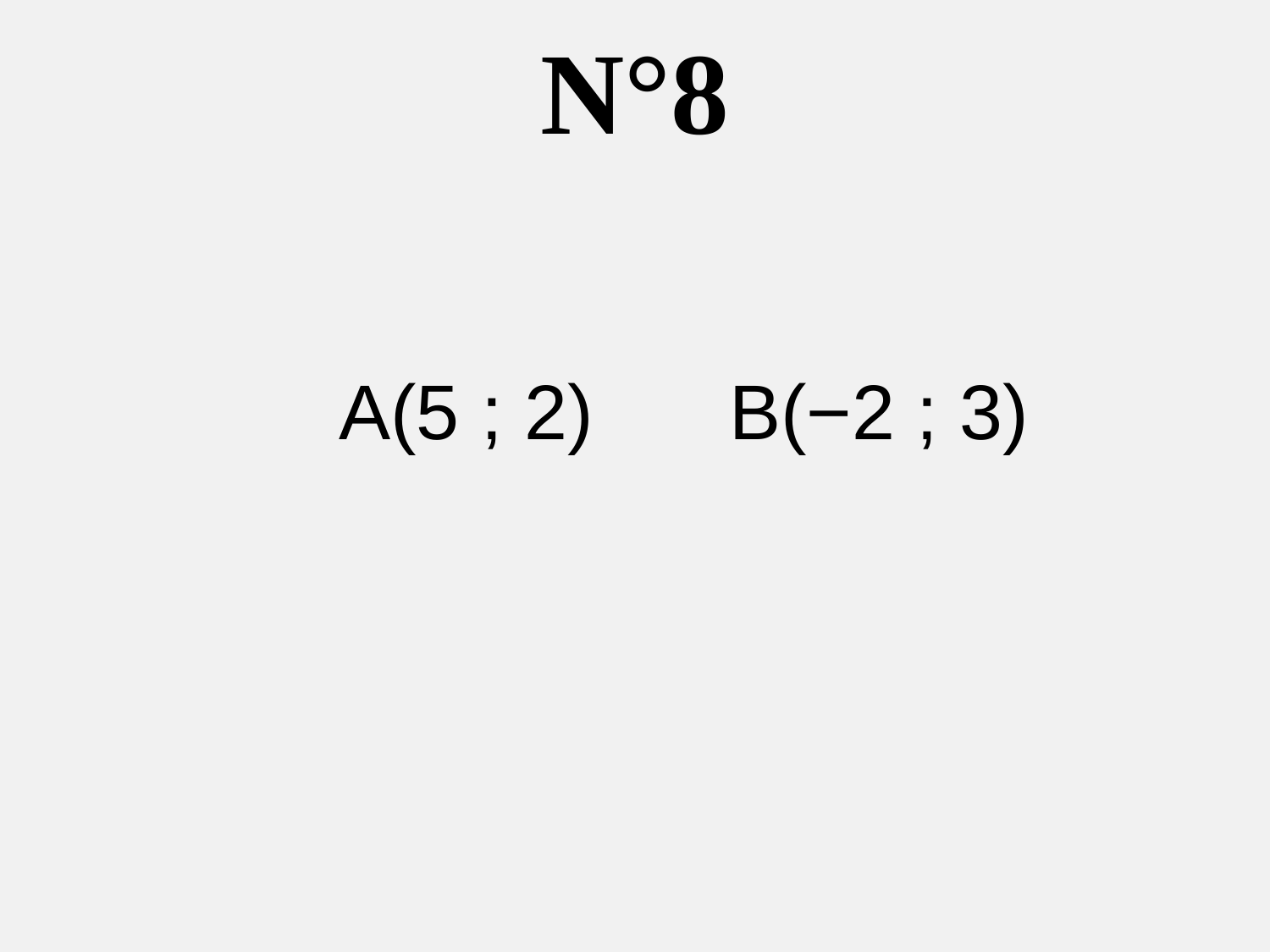

N°8
A(5 ; 2)
B(−2 ; 3)